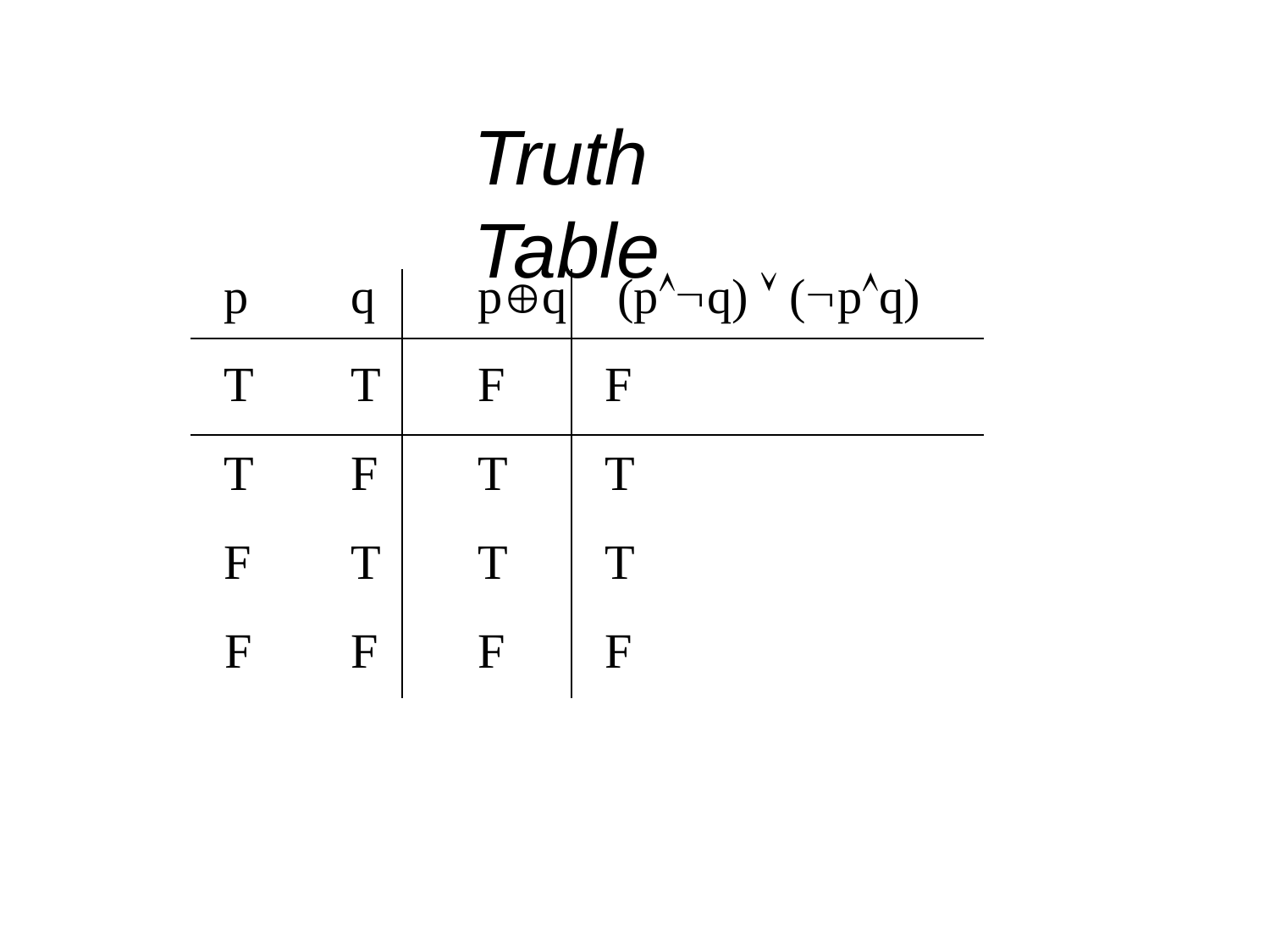

# Truth Table
| p | q | p⊕q | (p∧¬q) ∨ (¬p∧q) |
| --- | --- | --- | --- |
| T | T | F | F |
| T | F | T | T |
| F | T | T | T |
| F | F | F | F |